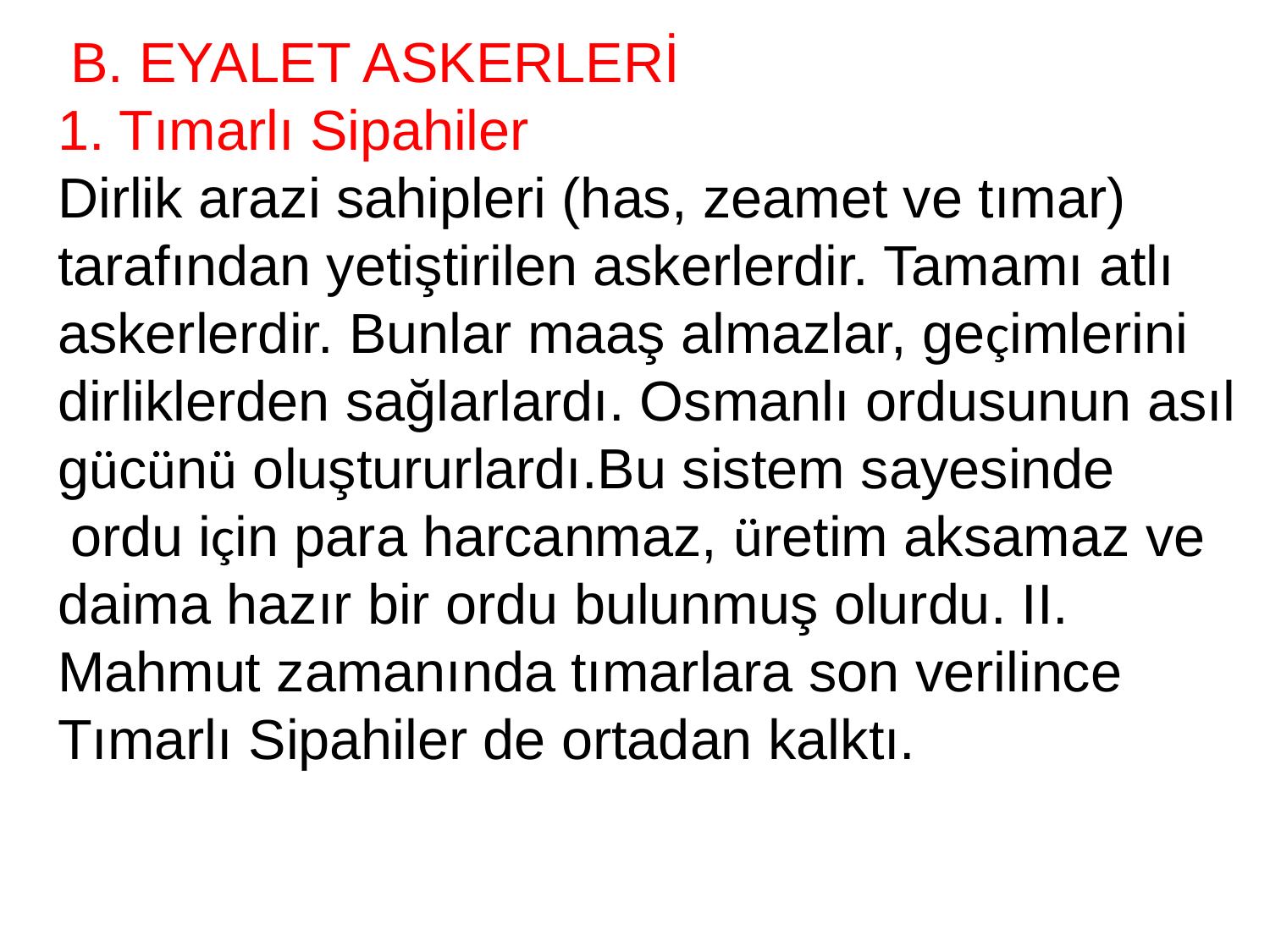

B. EYALET ASKERLERİ
1. Tımarlı Sipahiler
Dirlik arazi sahipleri (has, zeamet ve tımar) tarafından yetiştirilen askerlerdir. Tamamı atlı askerlerdir. Bunlar maaş almazlar, geçimlerini dirliklerden sağlarlardı. Osmanlı ordusunun asıl gücünü oluştururlardı.Bu sistem sayesinde  ordu için para harcanmaz, üretim aksamaz ve daima hazır bir ordu bulunmuş olurdu. II. Mahmut zamanında tımarlara son verilince Tımarlı Sipahiler de ortadan kalktı.